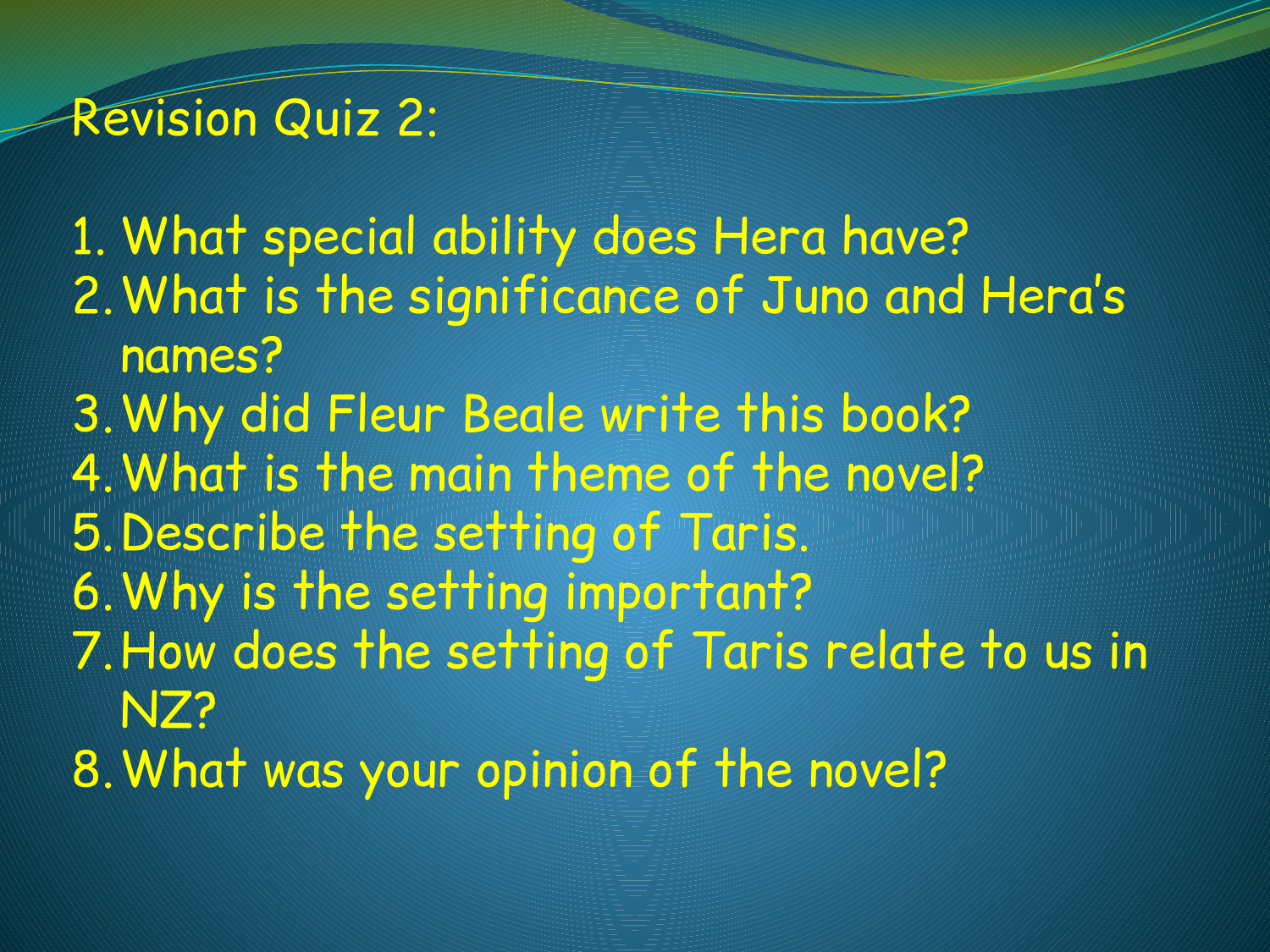

Revision Quiz 2:

What special ability does Hera have?
What is the significance of Juno and Hera’s names?
Why did Fleur Beale write this book?
What is the main theme of the novel?
Describe the setting of Taris.
Why is the setting important?
How does the setting of Taris relate to us in NZ?
What was your opinion of the novel?